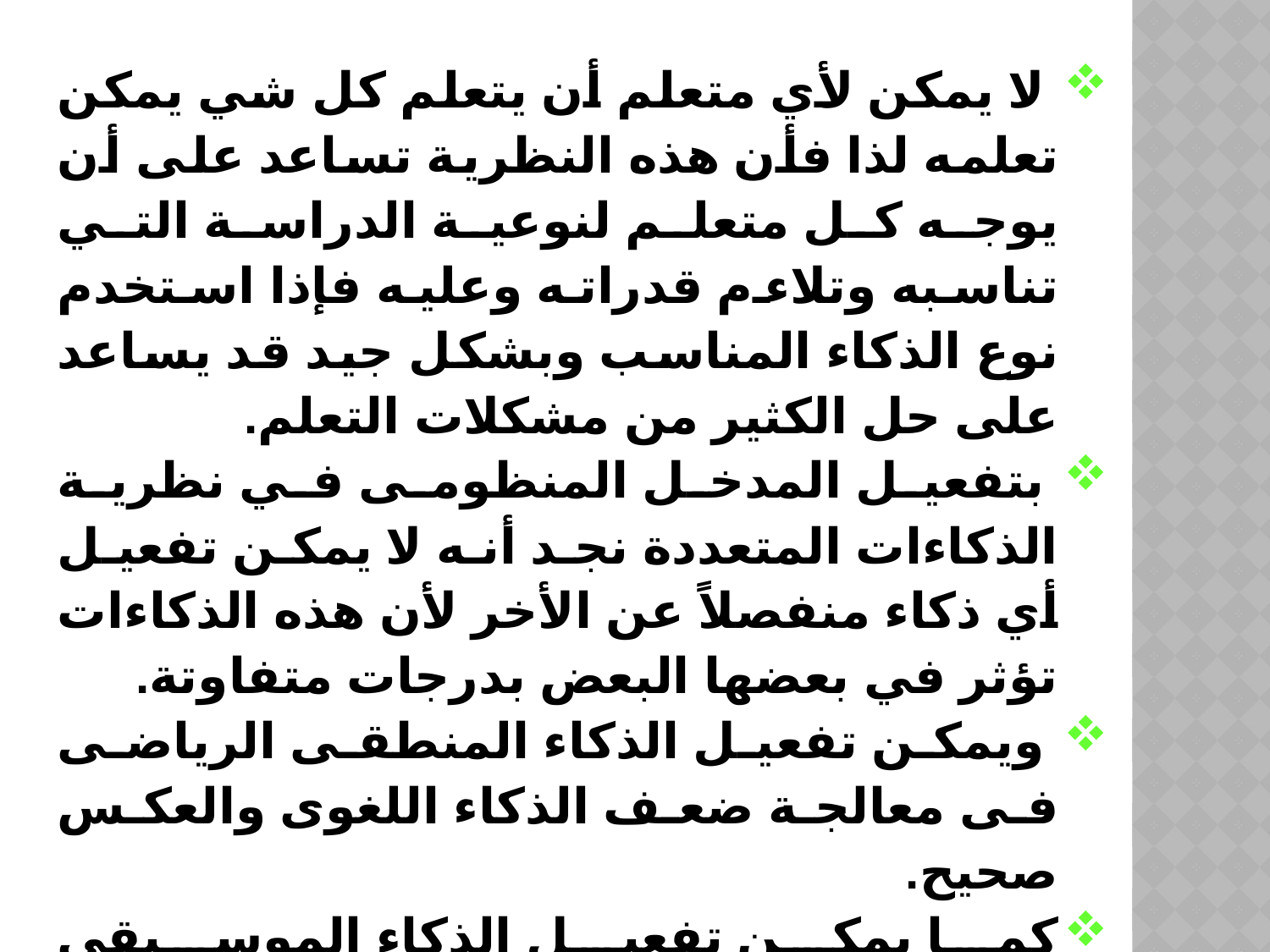

لا يمكن لأي متعلم أن يتعلم كل شي يمكن تعلمه لذا فأن هذه النظرية تساعد على أن يوجه كل متعلم لنوعية الدراسة التي تناسبه وتلاءم قدراته وعليه فإذا استخدم نوع الذكاء المناسب وبشكل جيد قد يساعد على حل الكثير من مشكلات التعلم.
 بتفعيل المدخل المنظومى في نظرية الذكاءات المتعددة نجد أنه لا يمكن تفعيل أي ذكاء منفصلاً عن الأخر لأن هذه الذكاءات تؤثر في بعضها البعض بدرجات متفاوتة.
 ويمكن تفعيل الذكاء المنطقى الرياضى فى معالجة ضعف الذكاء اللغوى والعكس صحيح.
كما يمكن تفعيل الذكاء الموسيقى والحركى فى معالجة ضعف الذكاء اللغوى أو المنطقى الرياضى.
أي أن الذكاءات تؤازر بعضها البعض لو فُعلِت بشكل منظومى في صورة أنشطة.